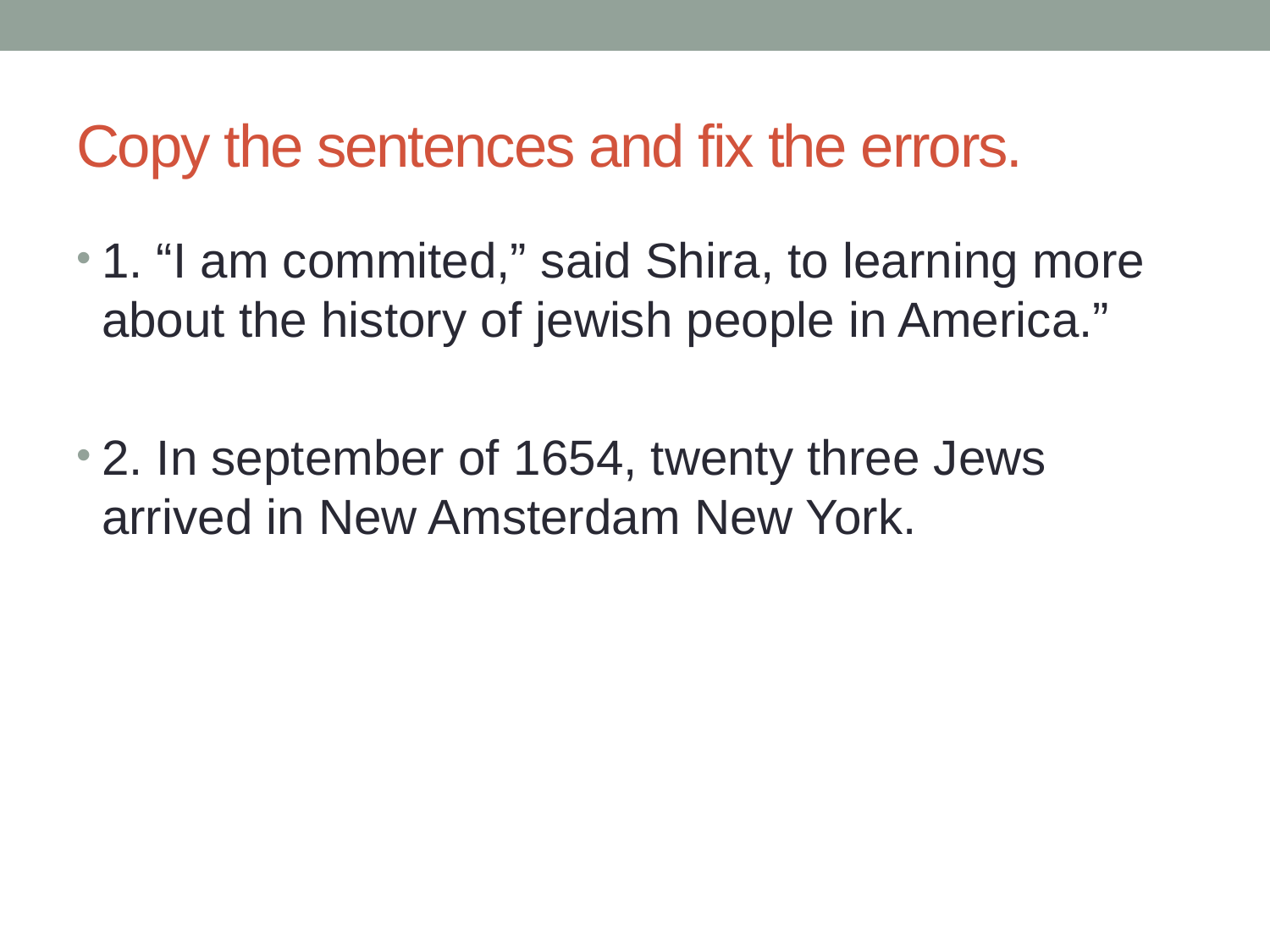

# Copy the sentences and fix the errors.
1. “I am commited,” said Shira, to learning more about the history of jewish people in America.”

2. In september of 1654, twenty three Jews arrived in New Amsterdam New York.